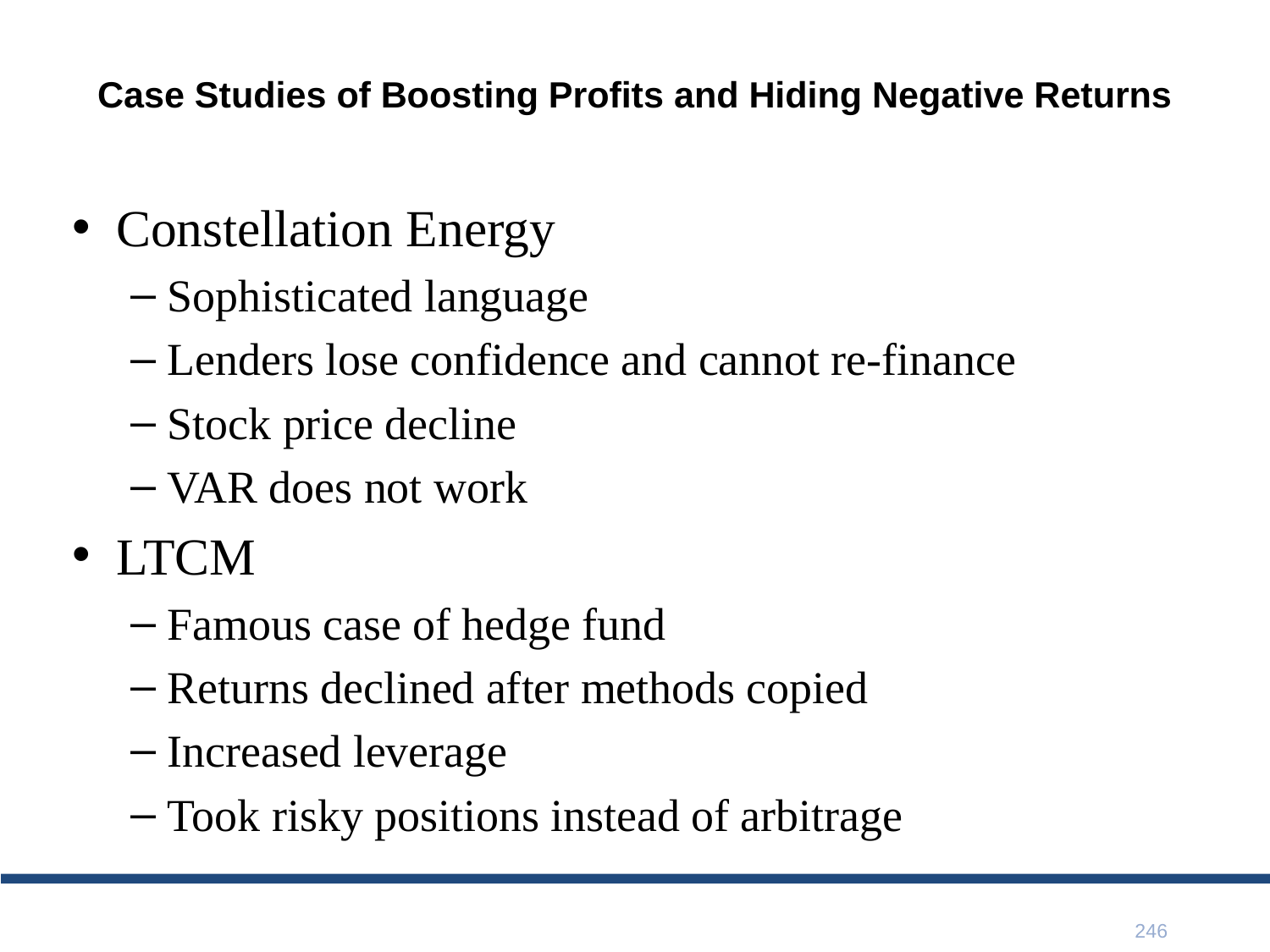

# Case Studies of Boosting Profits and Hiding Negative Returns
Constellation Energy
Sophisticated language
Lenders lose confidence and cannot re-finance
Stock price decline
VAR does not work
LTCM
Famous case of hedge fund
Returns declined after methods copied
Increased leverage
Took risky positions instead of arbitrage

246